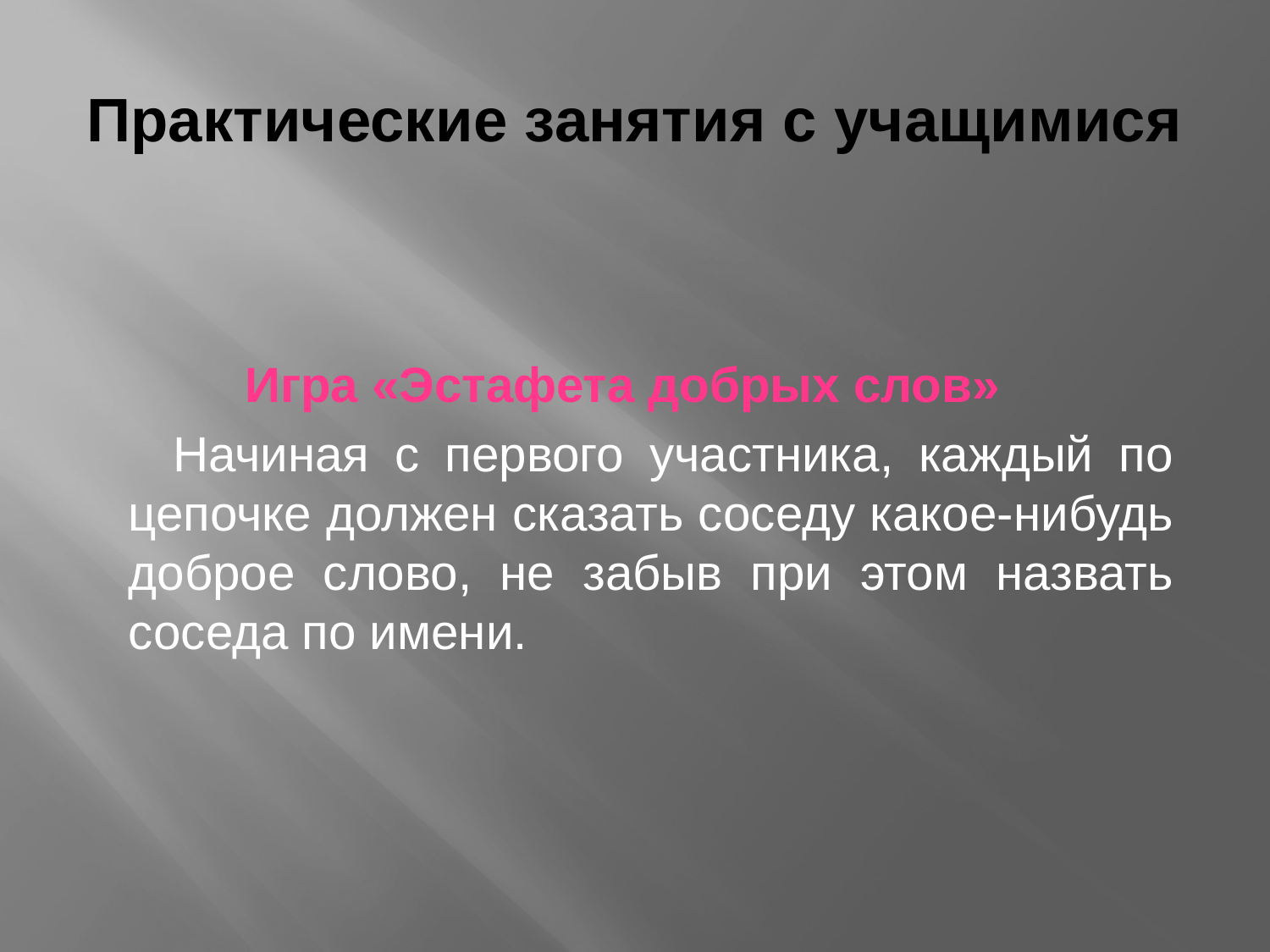

# Практические занятия с учащимися
Игра «Эстафета добрых слов»
    Начиная с первого участника, каждый по цепочке должен сказать соседу какое-нибудь доброе слово, не забыв при этом назвать соседа по имени.